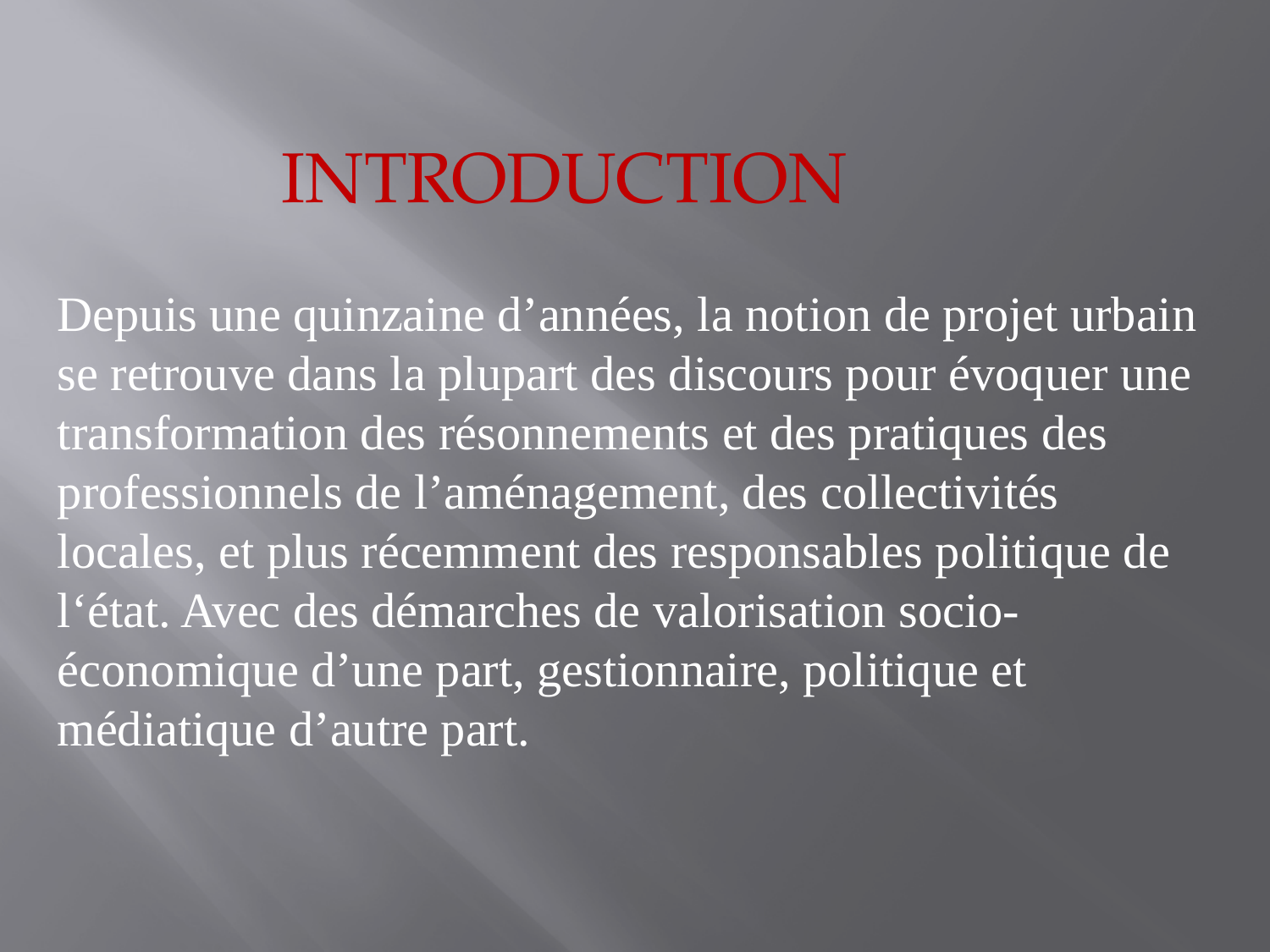

INTRODUCTION
Depuis une quinzaine d’années, la notion de projet urbain se retrouve dans la plupart des discours pour évoquer une transformation des résonnements et des pratiques des professionnels de l’aménagement, des collectivités locales, et plus récemment des responsables politique de l‘état. Avec des démarches de valorisation socio-économique d’une part, gestionnaire, politique et médiatique d’autre part.